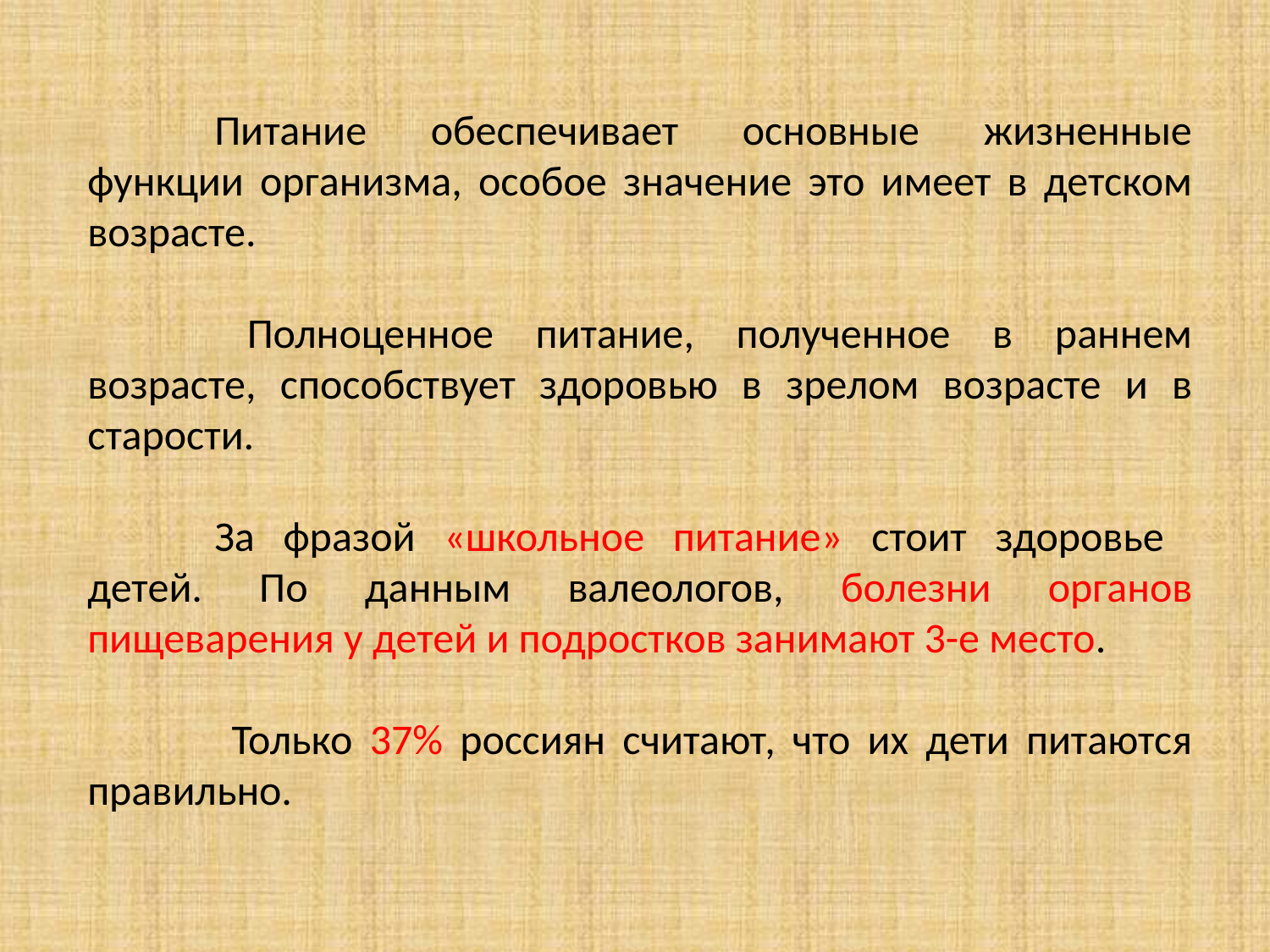

Питание обеспечивает основные жизненные функции организма, особое значение это имеет в детском возрасте.

 	Полноценное питание, полученное в раннем возрасте, способствует здоровью в зрелом возрасте и в старости.

	За фразой «школьное питание» стоит здоровье  детей. По данным валеологов, болезни органов пищеварения у детей и подростков занимают 3-е место.

	 Только 37% россиян считают, что их дети питаются правильно.